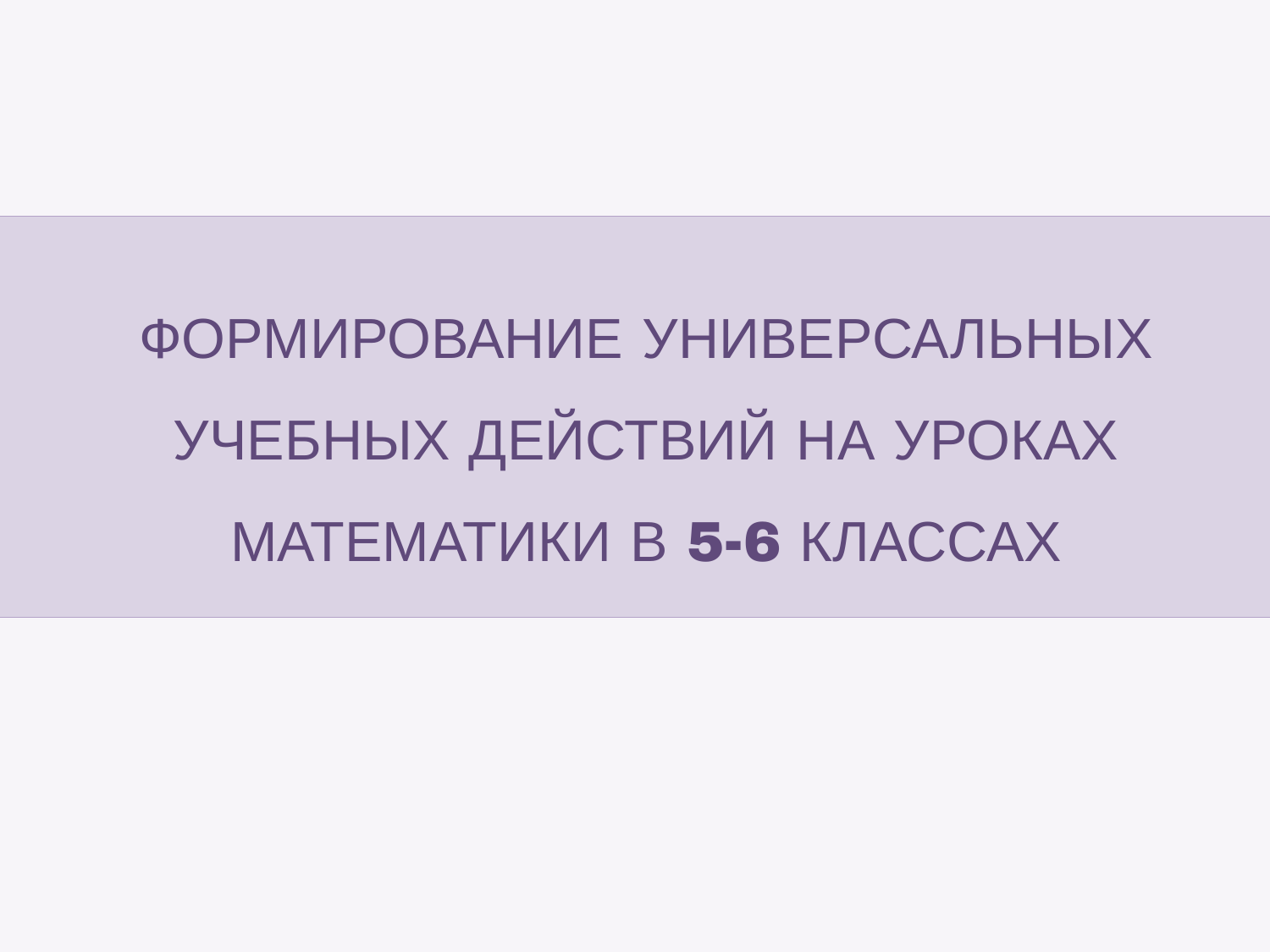

ФОРМИРОВАНИЕ УНИВЕРСАЛЬНЫХ УЧЕБНЫХ ДЕЙСТВИЙ НА УРОКАХ МАТЕМАТИКИ В 5-6 КЛАССАХ